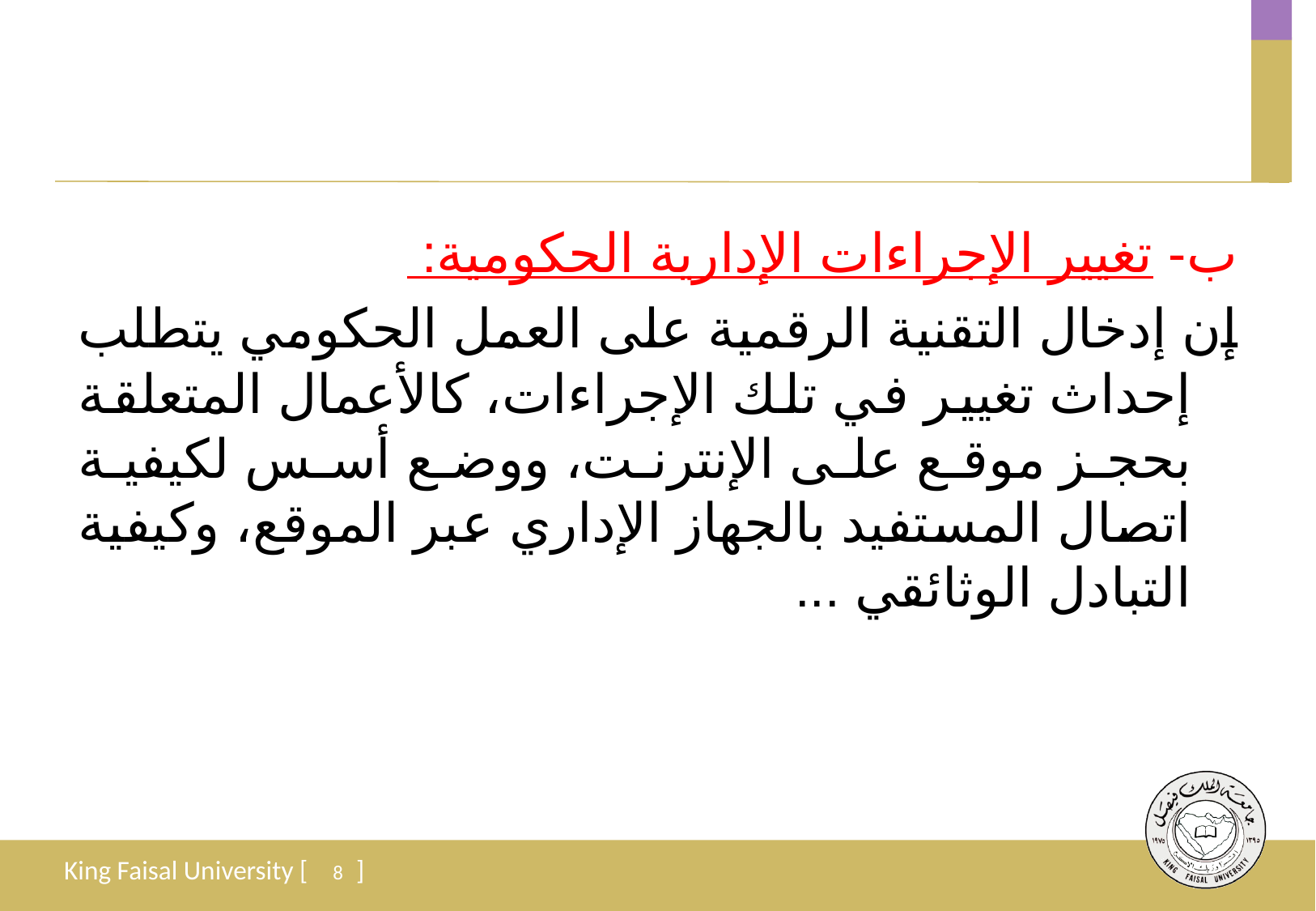

ب- تغيير الإجراءات الإدارية الحكومية:
إن إدخال التقنية الرقمية على العمل الحكومي يتطلب إحداث تغيير في تلك الإجراءات، كالأعمال المتعلقة بحجز موقع على الإنترنت، ووضع أسس لكيفية اتصال المستفيد بالجهاز الإداري عبر الموقع، وكيفية التبادل الوثائقي ...
8